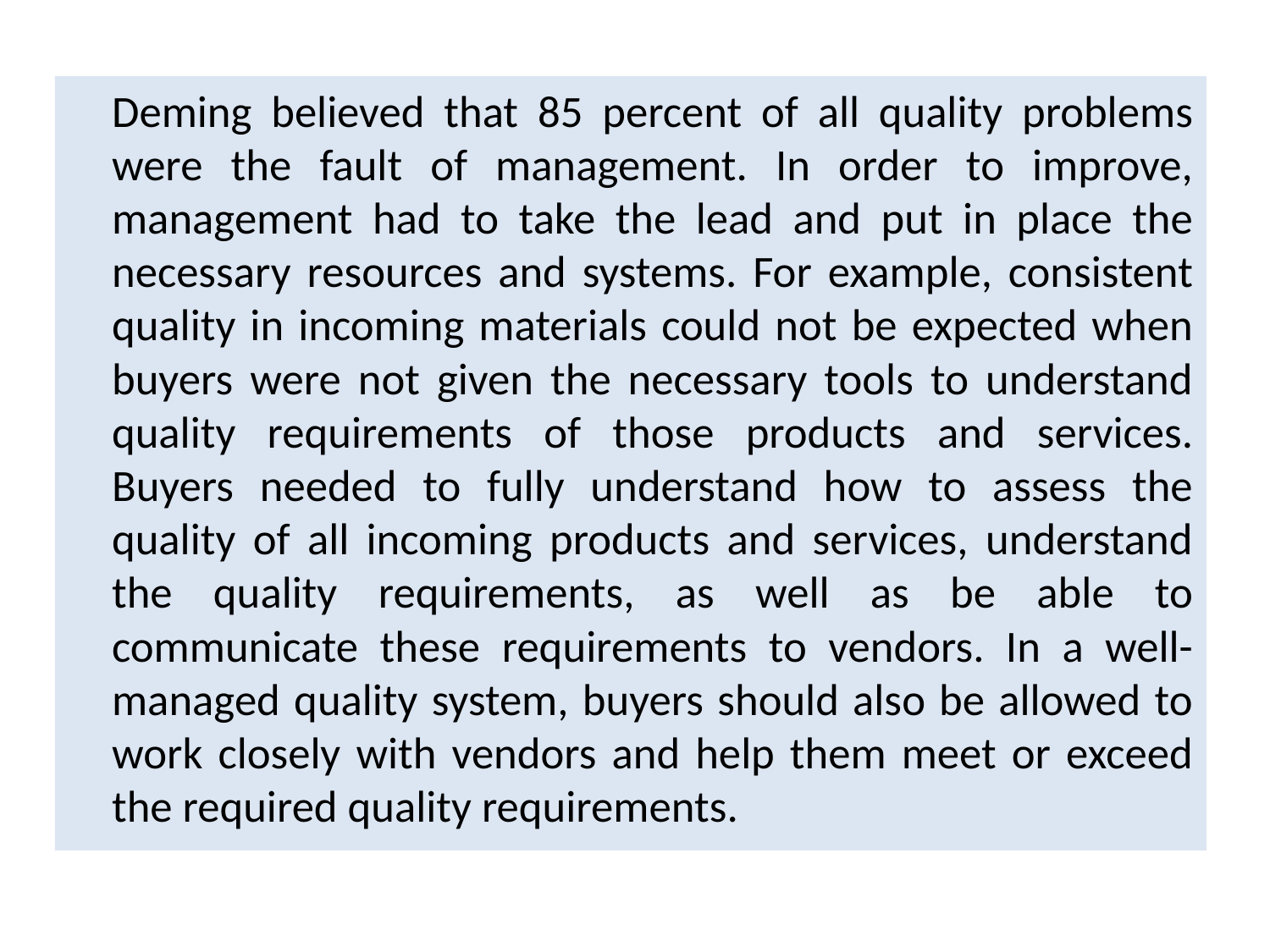

Deming believed that 85 percent of all quality problems were the fault of management. In order to improve, management had to take the lead and put in place the necessary resources and systems. For example, consistent quality in incoming materials could not be expected when buyers were not given the necessary tools to understand quality requirements of those products and services. Buyers needed to fully understand how to assess the quality of all incoming products and services, understand the quality requirements, as well as be able to communicate these requirements to vendors. In a well-managed quality system, buyers should also be allowed to work closely with vendors and help them meet or exceed the required quality requirements.